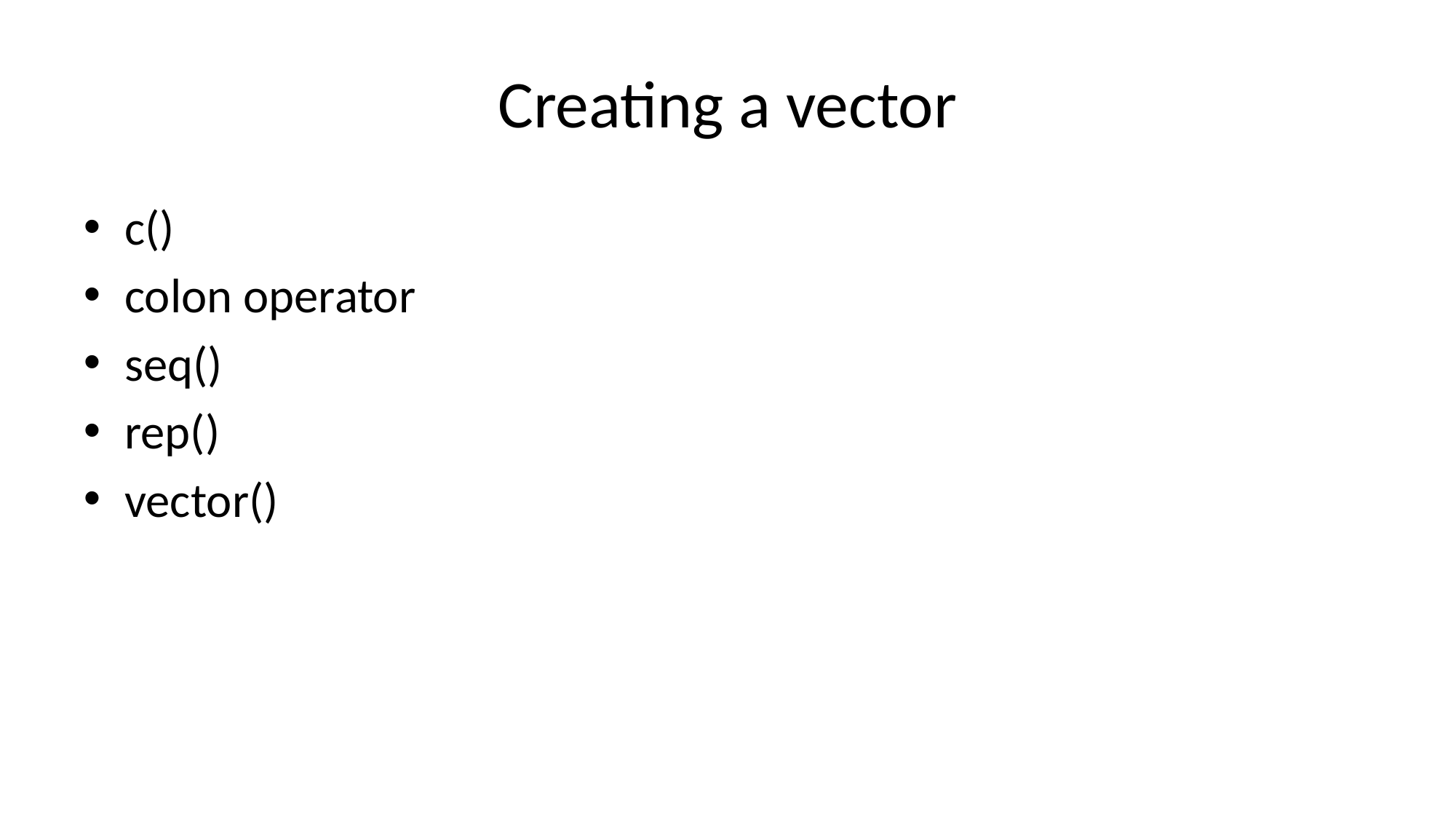

# Creating a vector
c()
colon operator
seq()
rep()
vector()